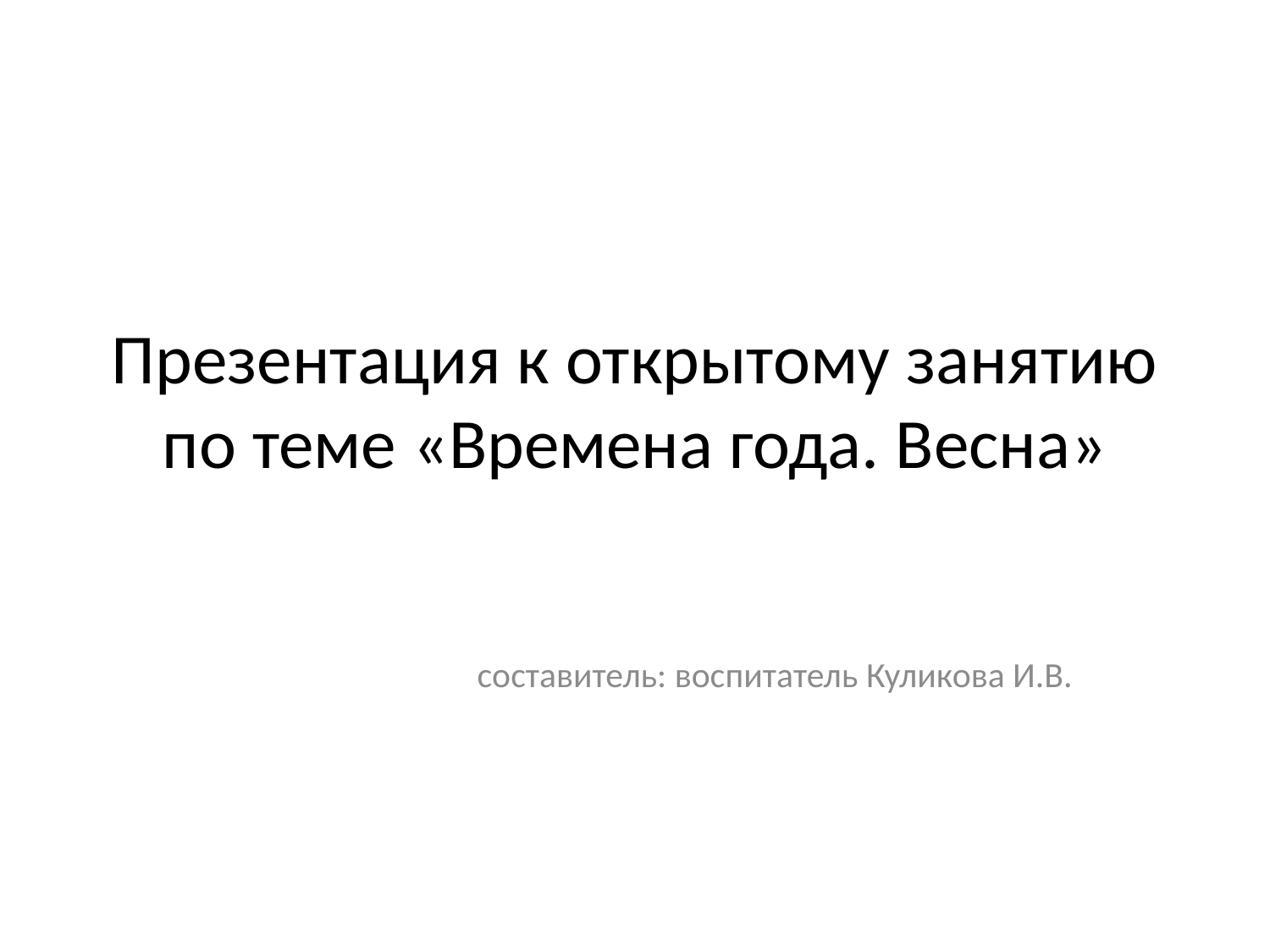

# Презентация к открытому занятию по теме «Времена года. Весна»
составитель: воспитатель Куликова И.В.